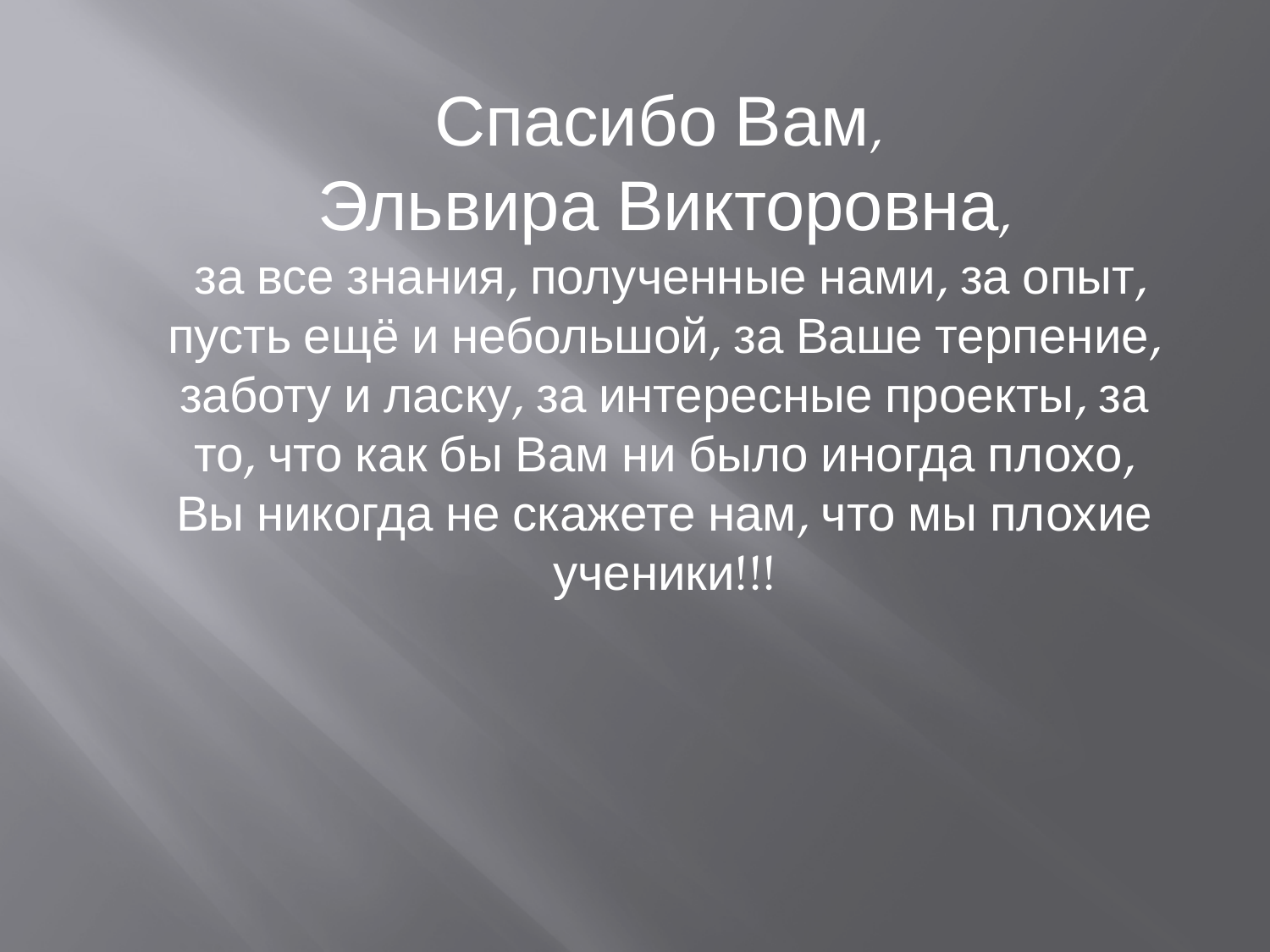

Спасибо Вам,
Эльвира Викторовна,
 за все знания, полученные нами, за опыт, пусть ещё и небольшой, за Ваше терпение, заботу и ласку, за интересные проекты, за то, что как бы Вам ни было иногда плохо, Вы никогда не скажете нам, что мы плохие ученики!!!